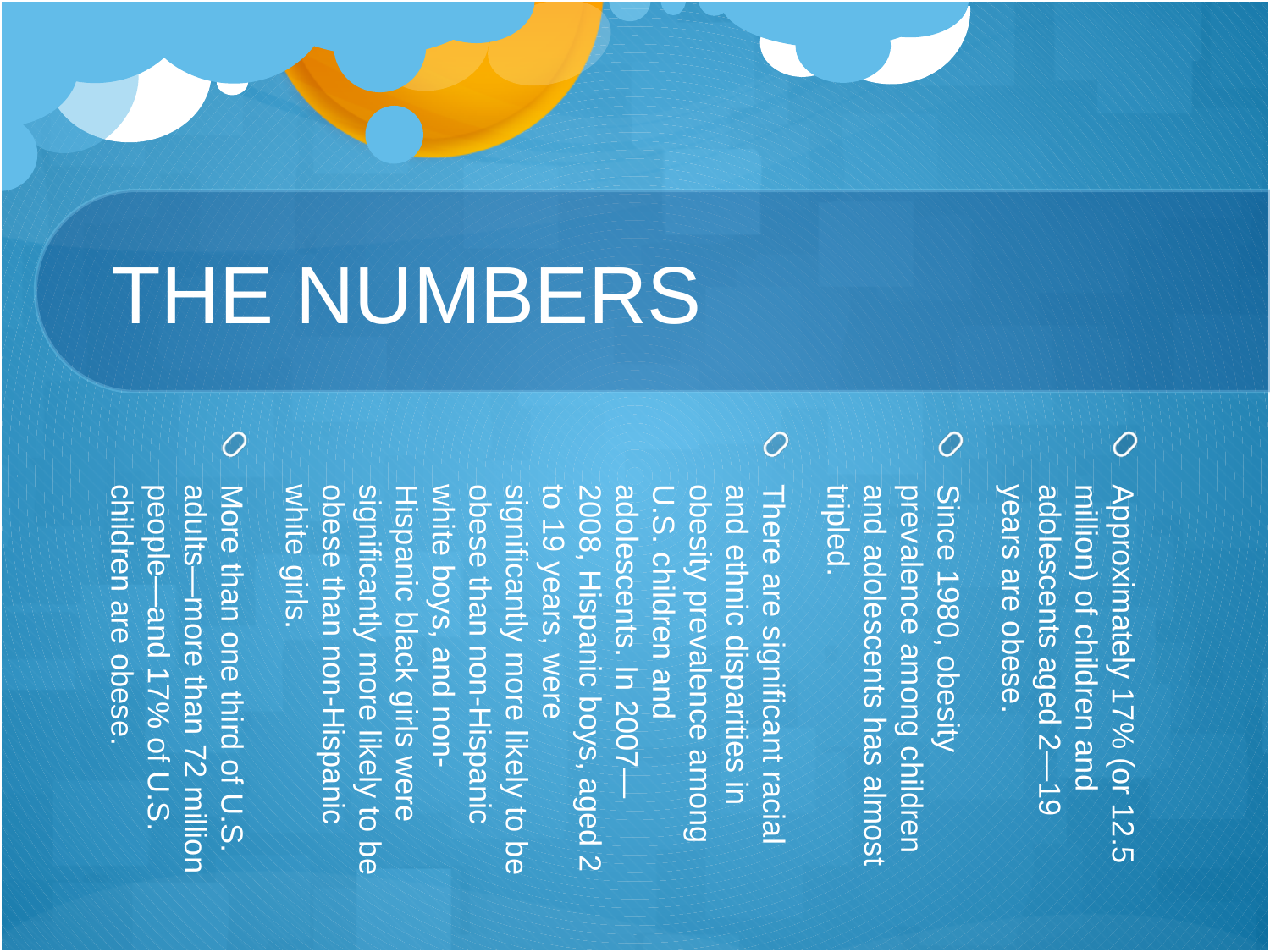

THE NUMBERS
Approximately 17% (or 12.5 million) of children and adolescents aged 2—19 years are obese.
Since 1980, obesity prevalence among children and adolescents has almost tripled.
There are significant racial and ethnic disparities in obesity prevalence among U.S. children and adolescents. In 2007—2008, Hispanic boys, aged 2 to 19 years, were significantly more likely to be obese than non-Hispanic white boys, and non-Hispanic black girls were significantly more likely to be obese than non-Hispanic white girls.
More than one third of U.S. adults—more than 72 million people—and 17% of U.S. children are obese.